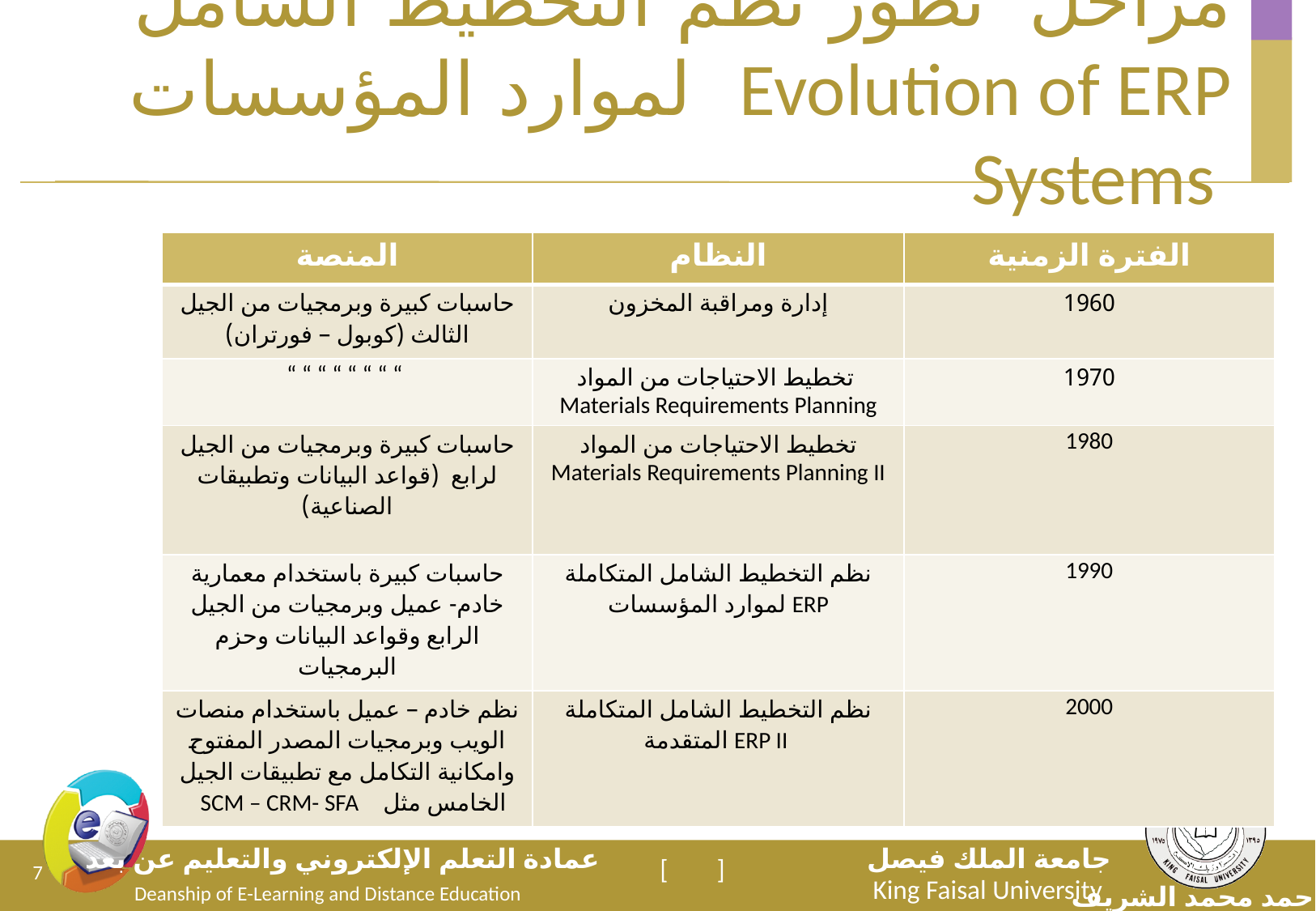

# مراحل  تطور نظم التخطيط الشامل لموارد المؤسسات  Evolution of ERP Systems
| المنصة | النظام | الفترة الزمنية |
| --- | --- | --- |
| حاسبات كبيرة وبرمجيات من الجيل الثالث (كوبول – فورتران) | إدارة ومراقبة المخزون | 1960 |
| “ “ “ “ “ “ “ “ | تخطيط الاحتياجات من المواد Materials Requirements Planning | 1970 |
| حاسبات كبيرة وبرمجيات من الجيل لرابع (قواعد البيانات وتطبيقات الصناعية) | تخطيط الاحتياجات من المواد Materials Requirements Planning II | 1980 |
| حاسبات كبيرة باستخدام معمارية خادم- عميل وبرمجيات من الجيل الرابع وقواعد البيانات وحزم البرمجيات | نظم التخطيط الشامل المتكاملة لموارد المؤسسات ERP | 1990 |
| نظم خادم – عميل باستخدام منصات الويب وبرمجيات المصدر المفتوح وامكانية التكامل مع تطبيقات الجيل الخامس مثل SCM – CRM- SFA | نظم التخطيط الشامل المتكاملة المتقدمة ERP II | 2000 |
7